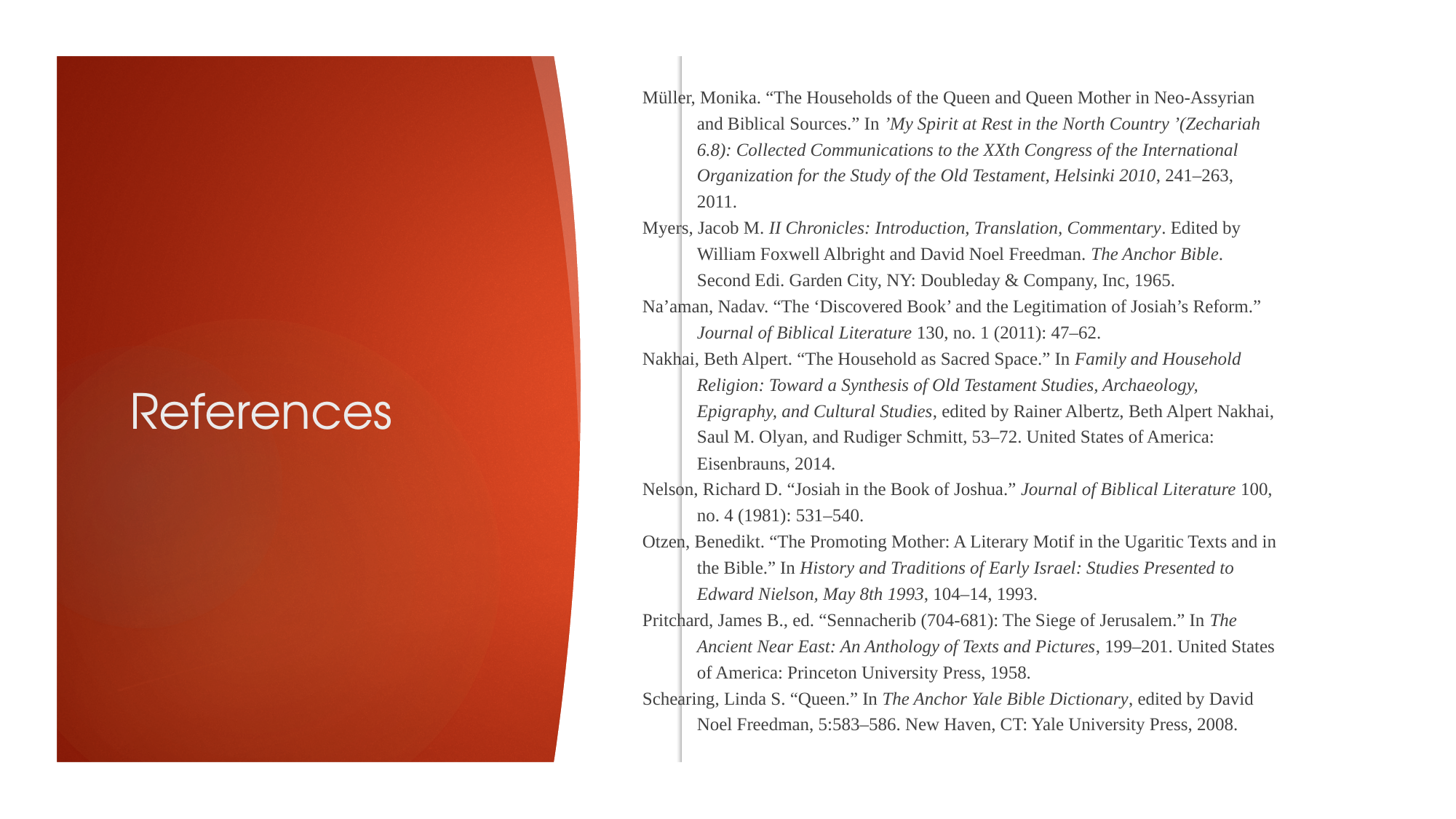

Müller, Monika. “The Households of the Queen and Queen Mother in Neo-Assyrian and Biblical Sources.” In ’My Spirit at Rest in the North Country ’(Zechariah 6.8): Collected Communications to the XXth Congress of the International Organization for the Study of the Old Testament, Helsinki 2010, 241–263, 2011.
Myers, Jacob M. II Chronicles: Introduction, Translation, Commentary. Edited by William Foxwell Albright and David Noel Freedman. The Anchor Bible. Second Edi. Garden City, NY: Doubleday & Company, Inc, 1965.
Na’aman, Nadav. “The ‘Discovered Book’ and the Legitimation of Josiah’s Reform.” Journal of Biblical Literature 130, no. 1 (2011): 47–62.
Nakhai, Beth Alpert. “The Household as Sacred Space.” In Family and Household Religion: Toward a Synthesis of Old Testament Studies, Archaeology, Epigraphy, and Cultural Studies, edited by Rainer Albertz, Beth Alpert Nakhai, Saul M. Olyan, and Rudiger Schmitt, 53–72. United States of America: Eisenbrauns, 2014.
Nelson, Richard D. “Josiah in the Book of Joshua.” Journal of Biblical Literature 100, no. 4 (1981): 531–540.
Otzen, Benedikt. “The Promoting Mother: A Literary Motif in the Ugaritic Texts and in the Bible.” In History and Traditions of Early Israel: Studies Presented to Edward Nielson, May 8th 1993, 104–14, 1993.
Pritchard, James B., ed. “Sennacherib (704-681): The Siege of Jerusalem.” In The Ancient Near East: An Anthology of Texts and Pictures, 199–201. United States of America: Princeton University Press, 1958.
Schearing, Linda S. “Queen.” In The Anchor Yale Bible Dictionary, edited by David Noel Freedman, 5:583–586. New Haven, CT: Yale University Press, 2008.
# References